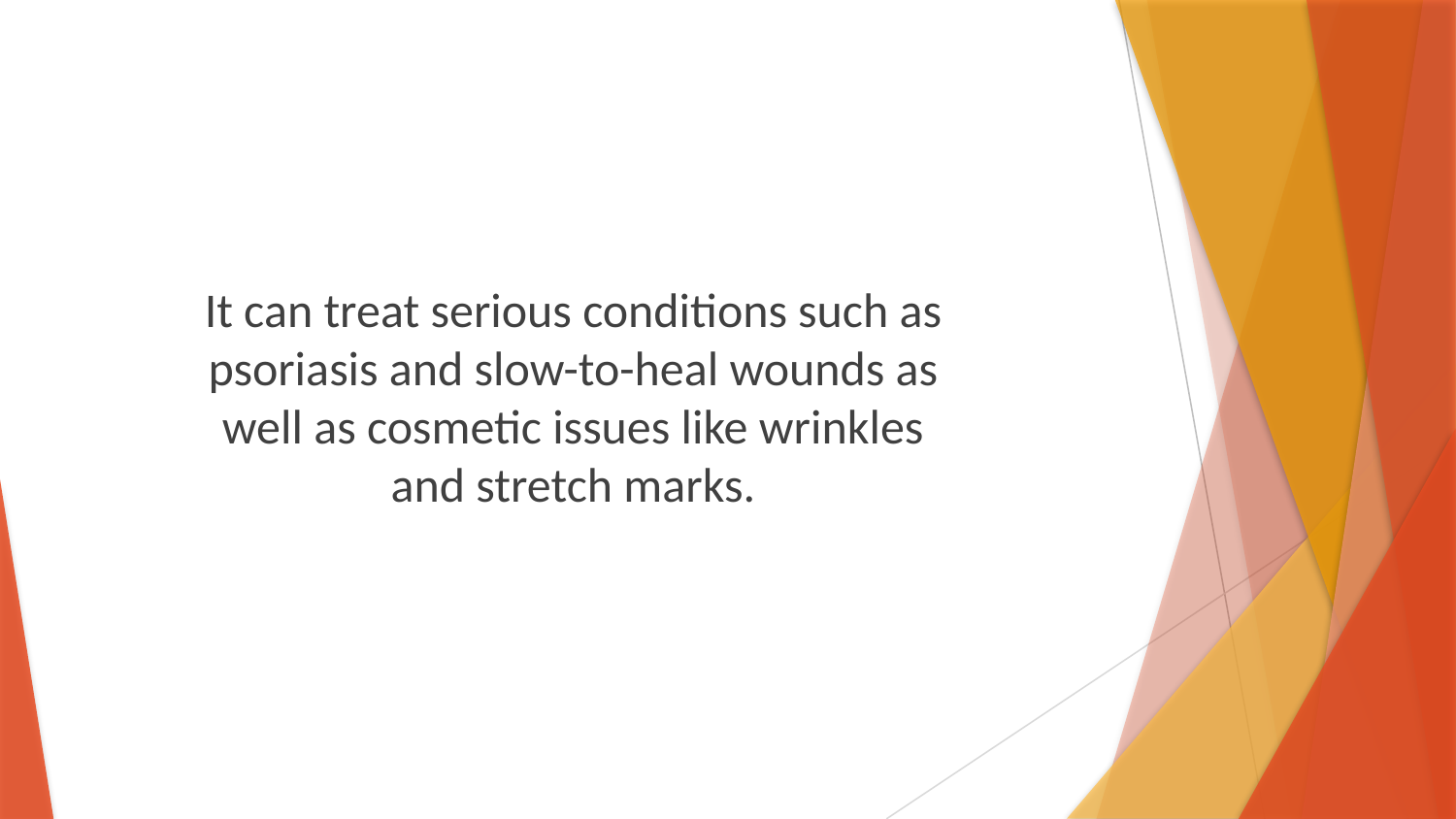

It can treat serious conditions such as psoriasis and slow-to-heal wounds as well as cosmetic issues like wrinkles and stretch marks.